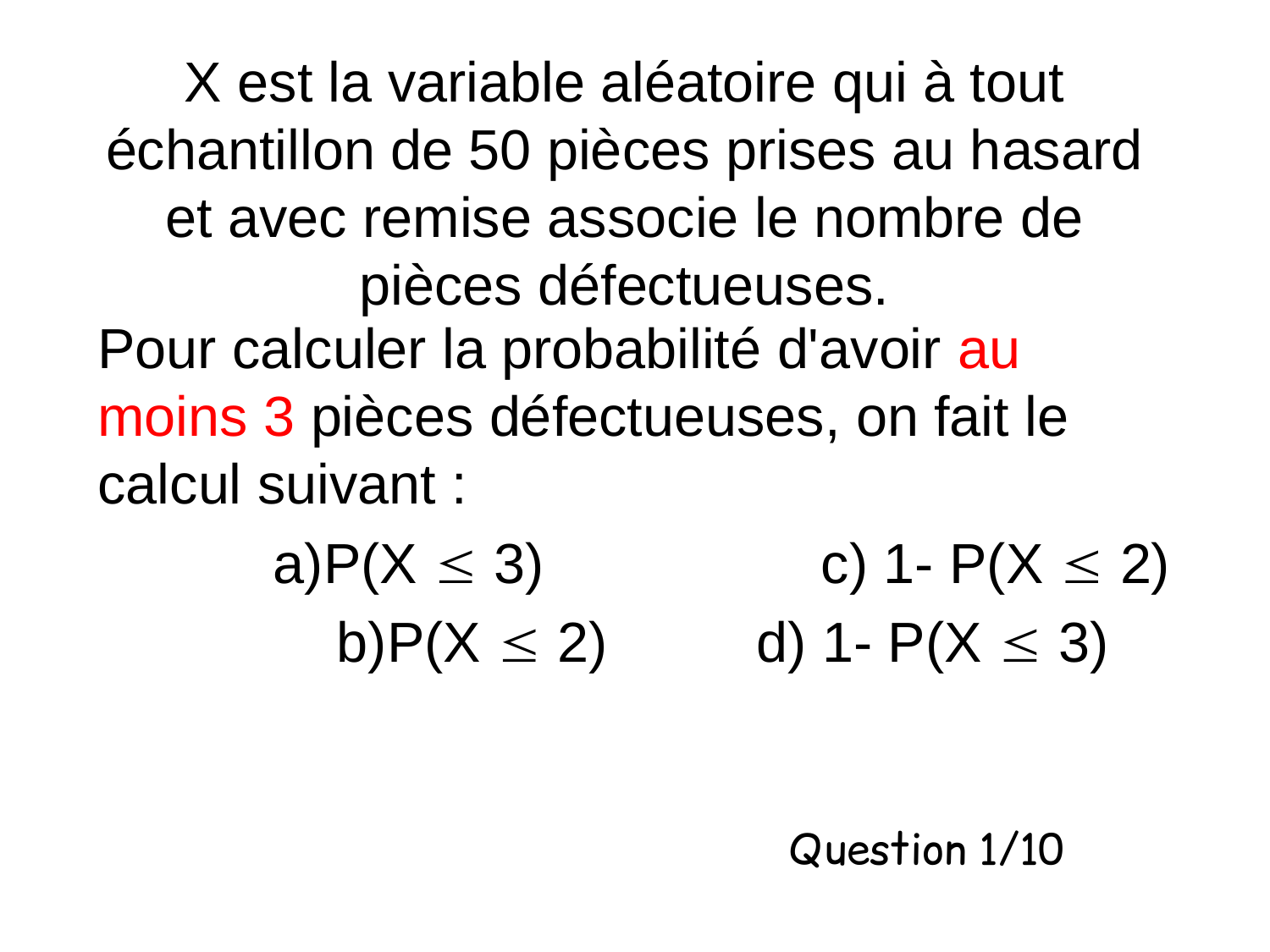

# X est la variable aléatoire qui à tout échantillon de 50 pièces prises au hasard et avec remise associe le nombre de pièces défectueuses.
Pour calculer la probabilité d'avoir au moins 3 pièces défectueuses, on fait le calcul suivant :
P(X ≤ 3)			c) 1- P(X ≤ 2)
P(X ≤ 2)		d) 1- P(X ≤ 3)
Question 1/10